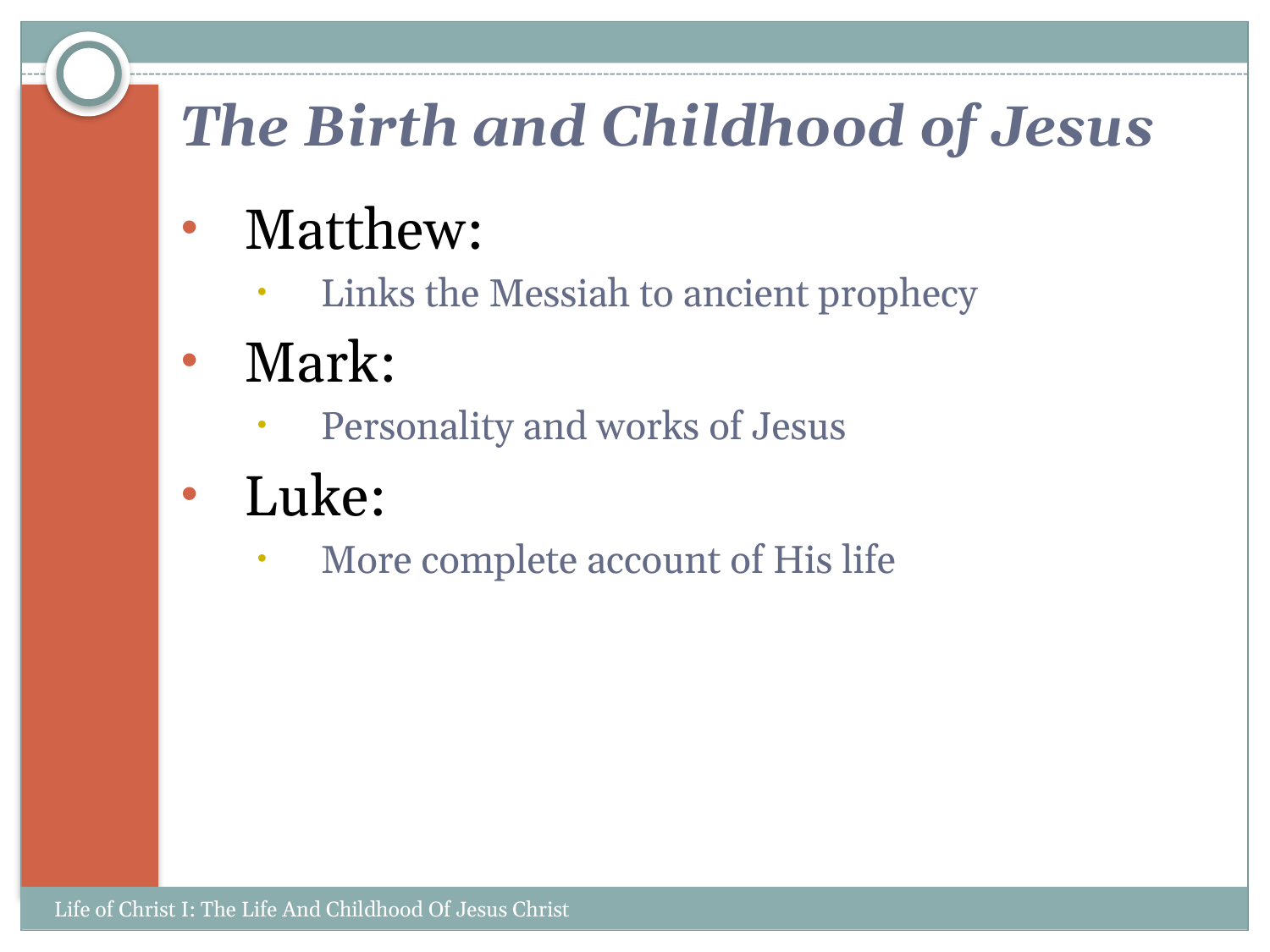

# The Birth and Childhood of Jesus
Matthew:
Links the Messiah to ancient prophecy
Mark:
Personality and works of Jesus
Luke:
More complete account of His life

Life of Christ I: The Life And Childhood Of Jesus Christ